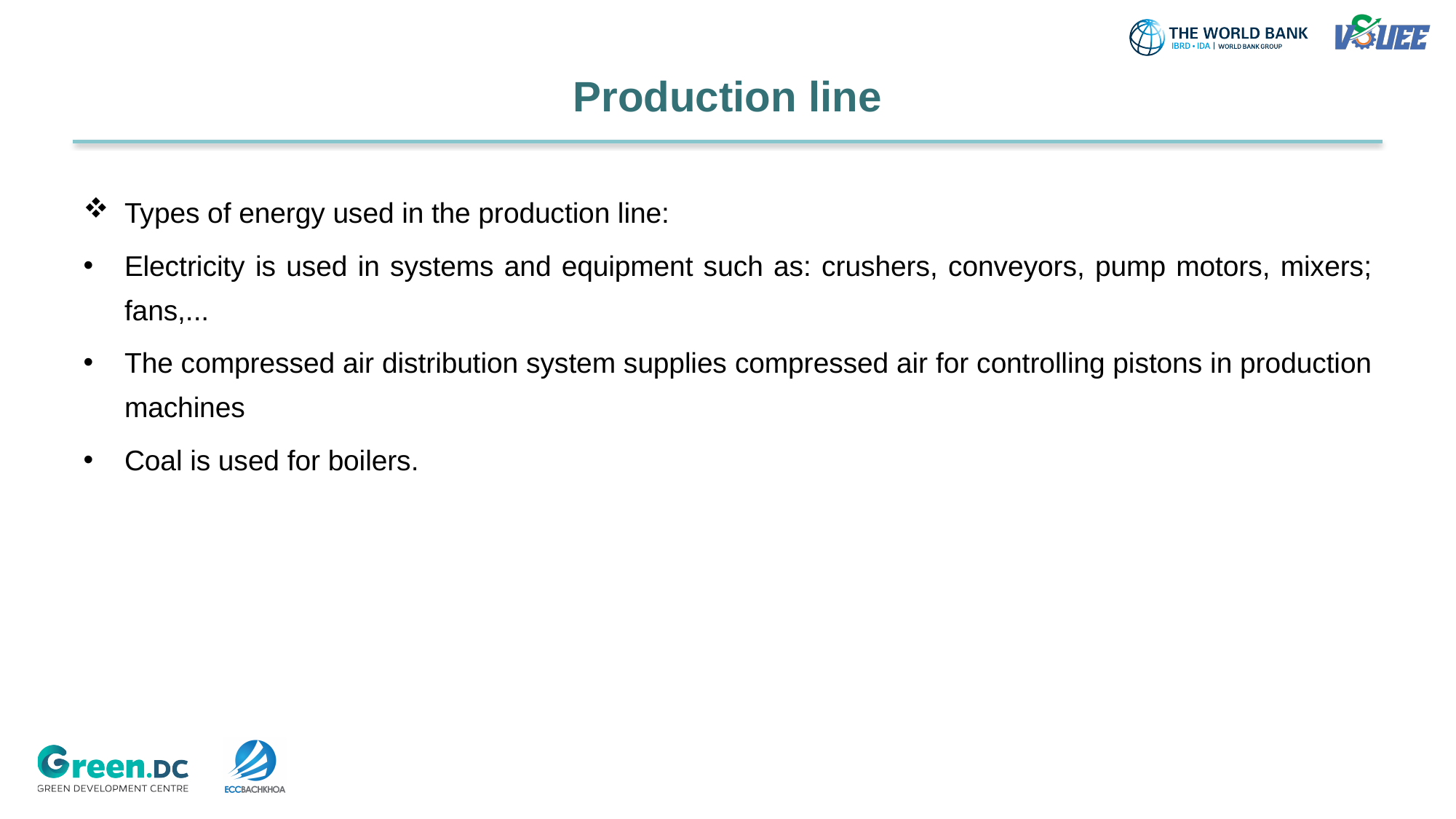

# Production line
Types of energy used in the production line:
Electricity is used in systems and equipment such as: crushers, conveyors, pump motors, mixers; fans,...
The compressed air distribution system supplies compressed air for controlling pistons in production machines
Coal is used for boilers.